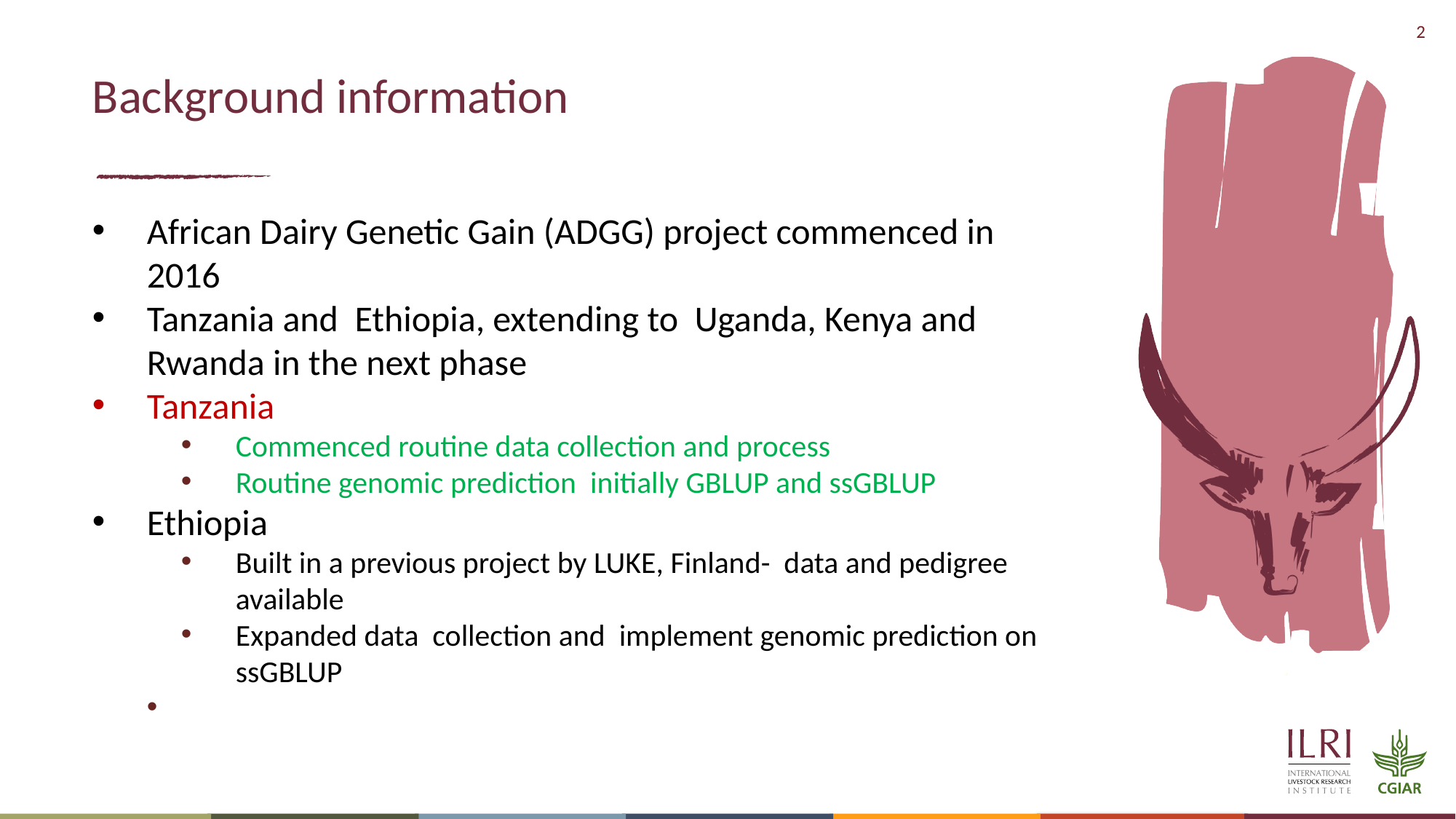

# Background information
African Dairy Genetic Gain (ADGG) project commenced in 2016
Tanzania and  Ethiopia, extending to  Uganda, Kenya and  Rwanda in the next phase
Tanzania
Commenced routine data collection and process
Routine genomic prediction  initially GBLUP and ssGBLUP
Ethiopia
Built in a previous project by LUKE, Finland-  data and pedigree available
Expanded data  collection and  implement genomic prediction on ssGBLUP